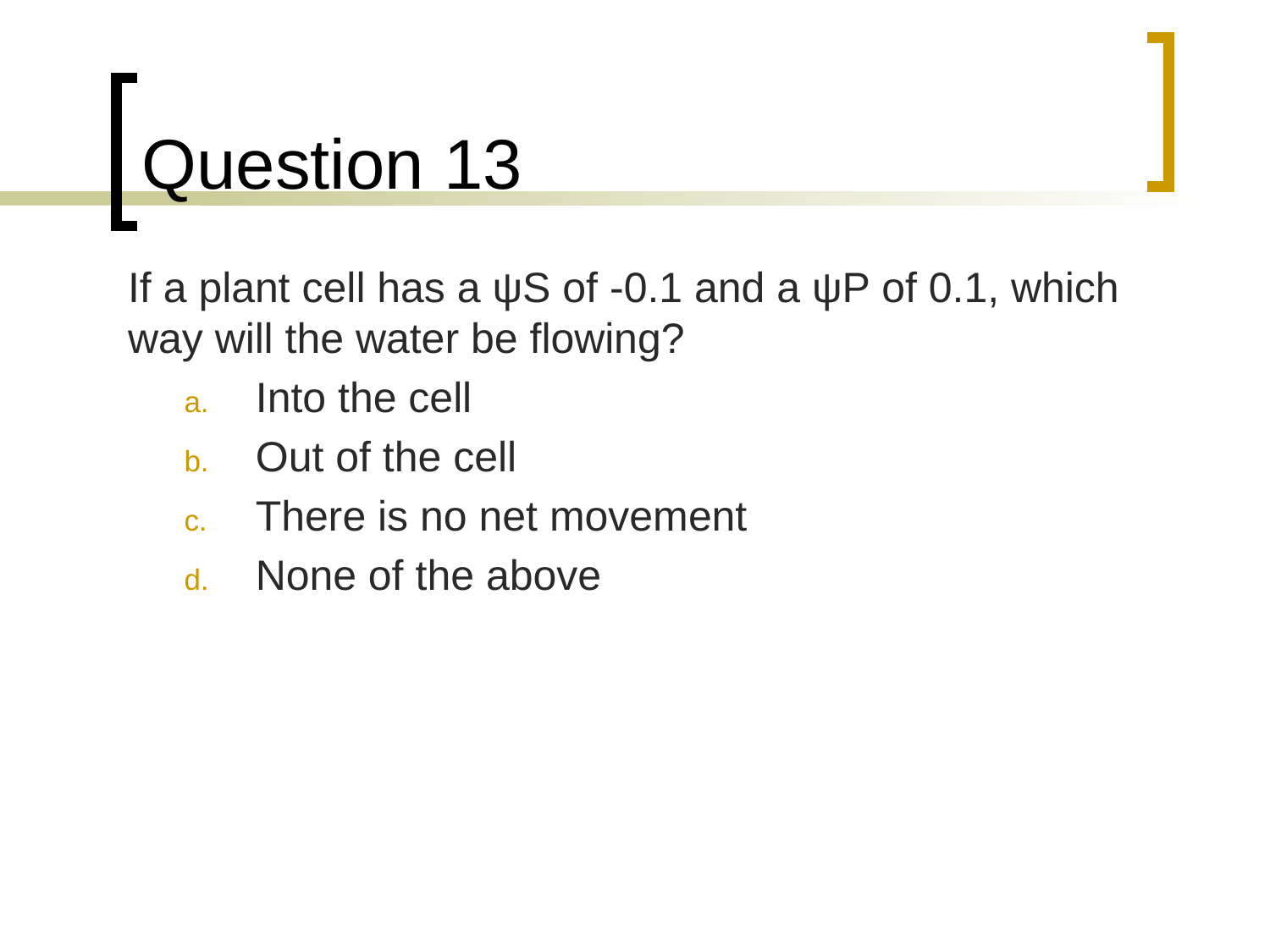

# Question 13
	If a plant cell has a ψS of -0.1 and a ψP of 0.1, which way will the water be flowing?
Into the cell
Out of the cell
There is no net movement
None of the above